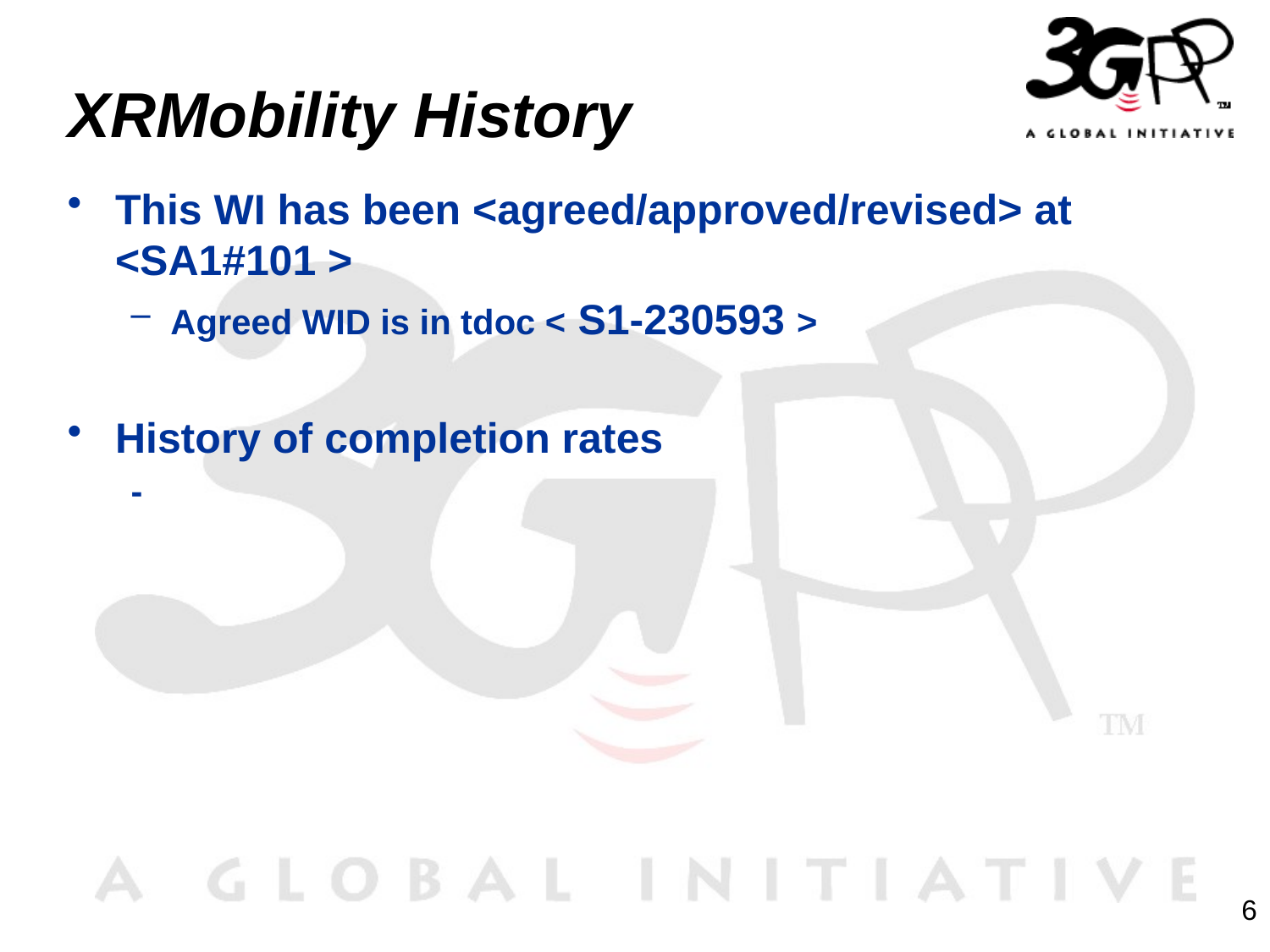

# XRMobility History
This WI has been <agreed/approved/revised> at <SA1#101 >
Agreed WID is in tdoc < S1-230593 >

History of completion rates
-

6